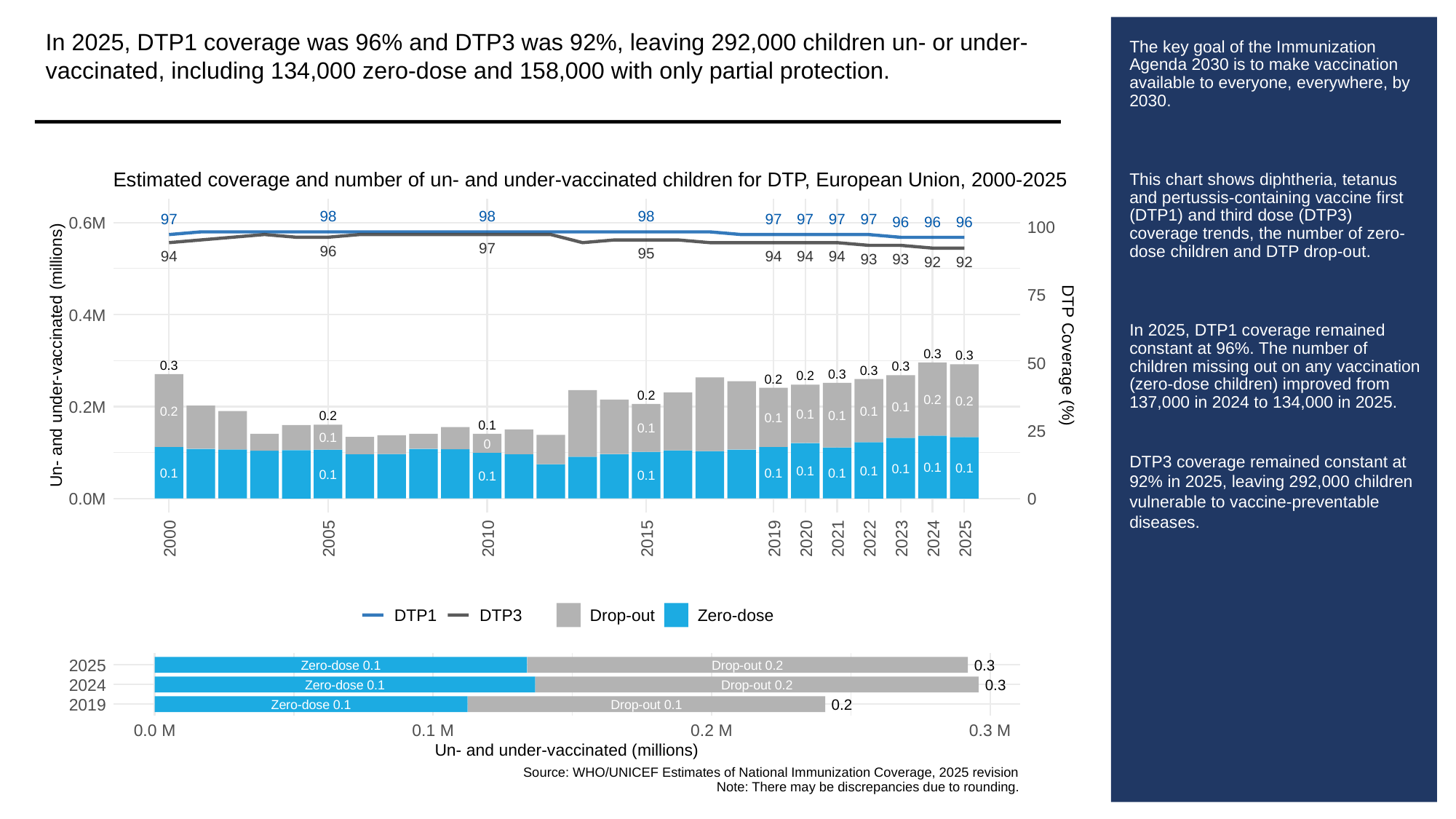

In 2025, DTP1 coverage was 96% and DTP3 was 92%, leaving 292,000 children un- or under-vaccinated, including 134,000 zero-dose and 158,000 with only partial protection.
# The key goal of the Immunization Agenda 2030 is to make vaccination available to everyone, everywhere, by 2030.

This chart shows diphtheria, tetanus and pertussis-containing vaccine first (DTP1) and third dose (DTP3) coverage trends, the number of zero-dose children and DTP drop-out.

In 2025, DTP1 coverage remained constant at 96%. The number of children missing out on any vaccination (zero-dose children) improved from 137,000 in 2024 to 134,000 in 2025.

DTP3 coverage remained constant at 92% in 2025, leaving 292,000 children vulnerable to vaccine-preventable diseases.

Estimated coverage and number of un- and under-vaccinated children for DTP, European Union, 2000-2025

98
98
98
97
97
97
97
97
96
96
96
0.6M
100

97
96
95
94
94
94
94
93
93
92
92

75
0.4M

0.3
Un- and under-vaccinated (millions)
DTP Coverage (%)
0.3
50
0.3

0.3

0.3
0.3
0.2
0.2

0.2

0.2
0.2

0.2M
0.1

0.2
0.1

0.1
0.1
0.2

0.1
0.1
0.1
25

0.1

0

0.1
0.1
0.1

0.1
0.1
0.1
0.1
0.1
0.1
0.1
0.1
0.0M
0

2000
2005
2010
2015
2019
2020
2021
2022
2023
2024
2025

DTP1
DTP3
Drop-out
Zero-dose

2025
0.3
Zero-dose 0.1
Drop-out 0.2

2024
0.3
Zero-dose 0.1
Drop-out 0.2

2019
0.2
Zero-dose 0.1
Drop-out 0.1

0.0 M
0.1 M
0.2 M
0.3 M
Un- and under-vaccinated (millions)
Source: WHO/UNICEF Estimates of National Immunization Coverage, 2025 revision
Note: There may be discrepancies due to rounding.